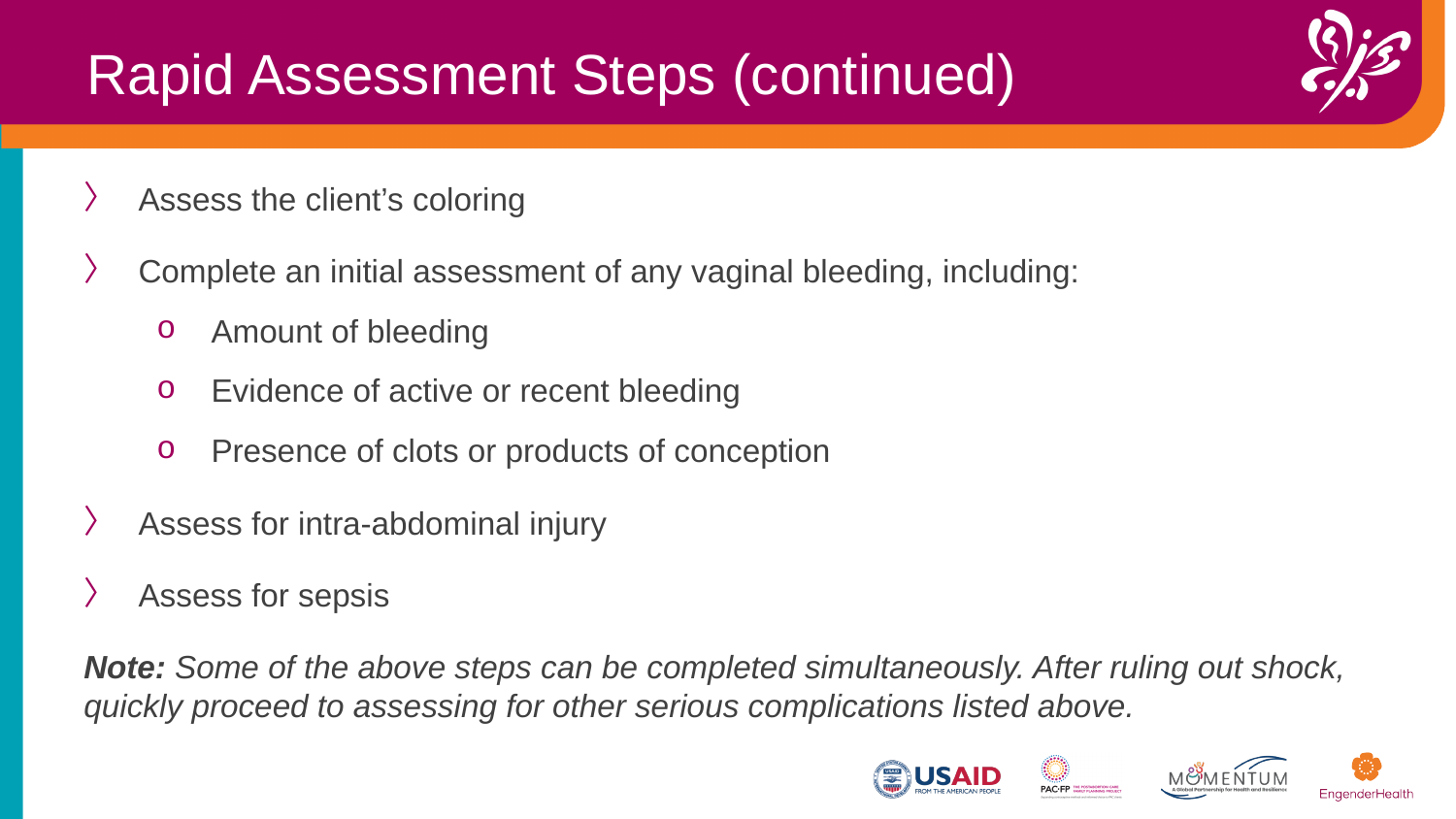

Rapid Assessment Steps (continued)
Assess the client’s coloring
Complete an initial assessment of any vaginal bleeding, including:
Amount of bleeding
Evidence of active or recent bleeding
Presence of clots or products of conception
Assess for intra-abdominal injury
Assess for sepsis
Note: Some of the above steps can be completed simultaneously. After ruling out shock, quickly proceed to assessing for other serious complications listed above.